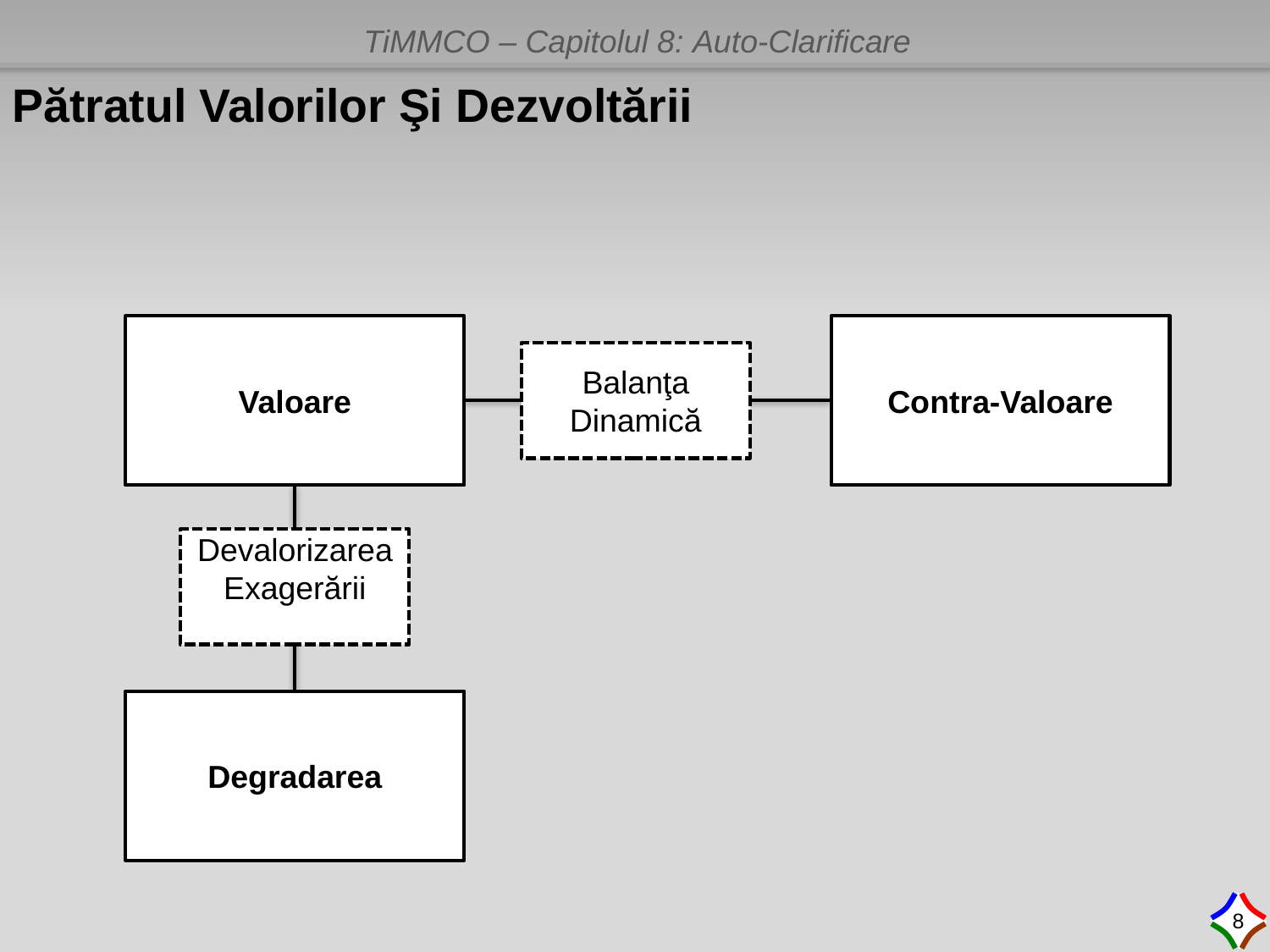

Pătratul Valorilor Şi Dezvoltării
Valoare
Contra-Valoare
Balanţa Dinamică
Devalorizarea Exagerării
Degradarea